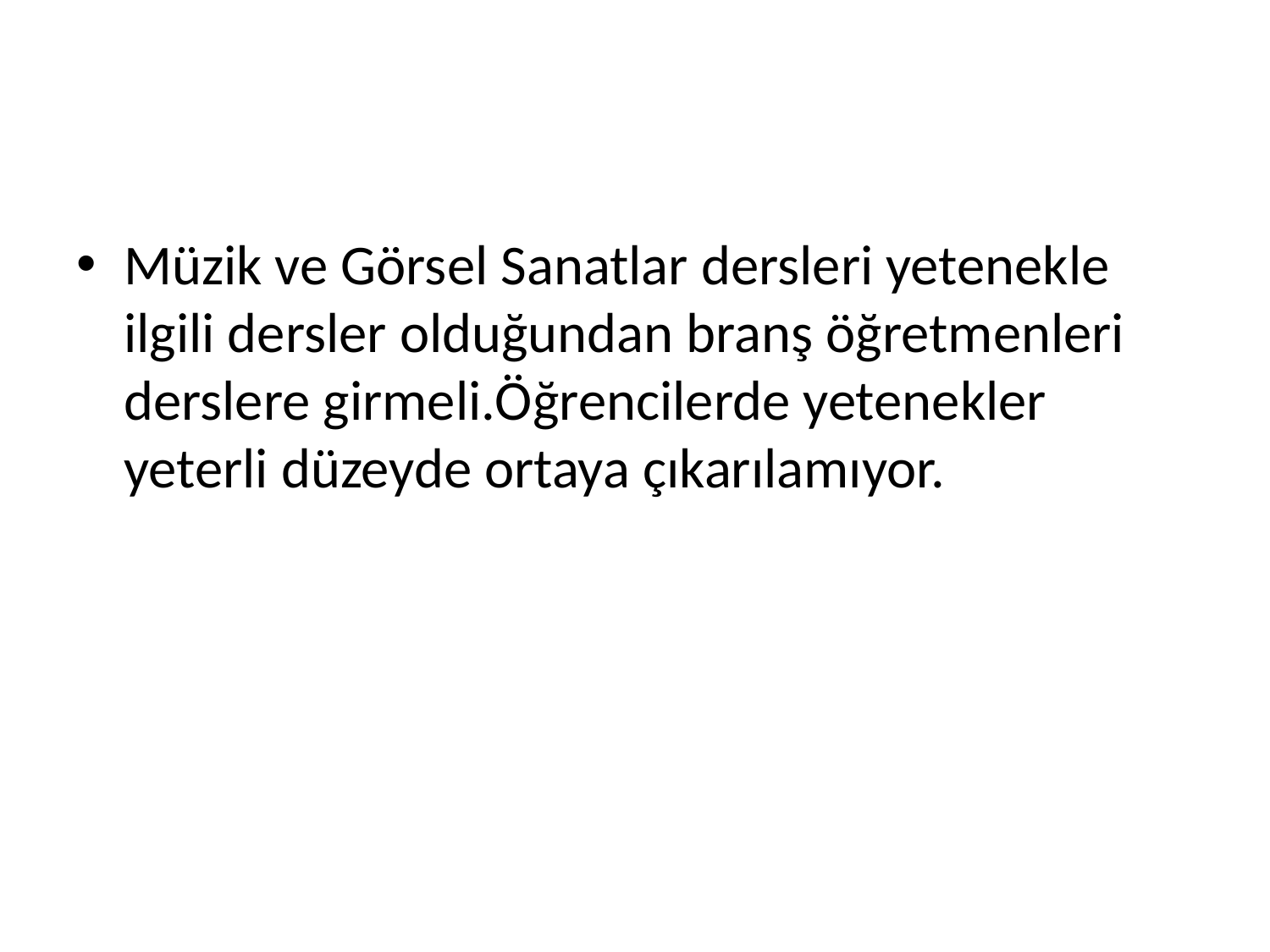

#
Müzik ve Görsel Sanatlar dersleri yetenekle ilgili dersler olduğundan branş öğretmenleri derslere girmeli.Öğrencilerde yetenekler yeterli düzeyde ortaya çıkarılamıyor.